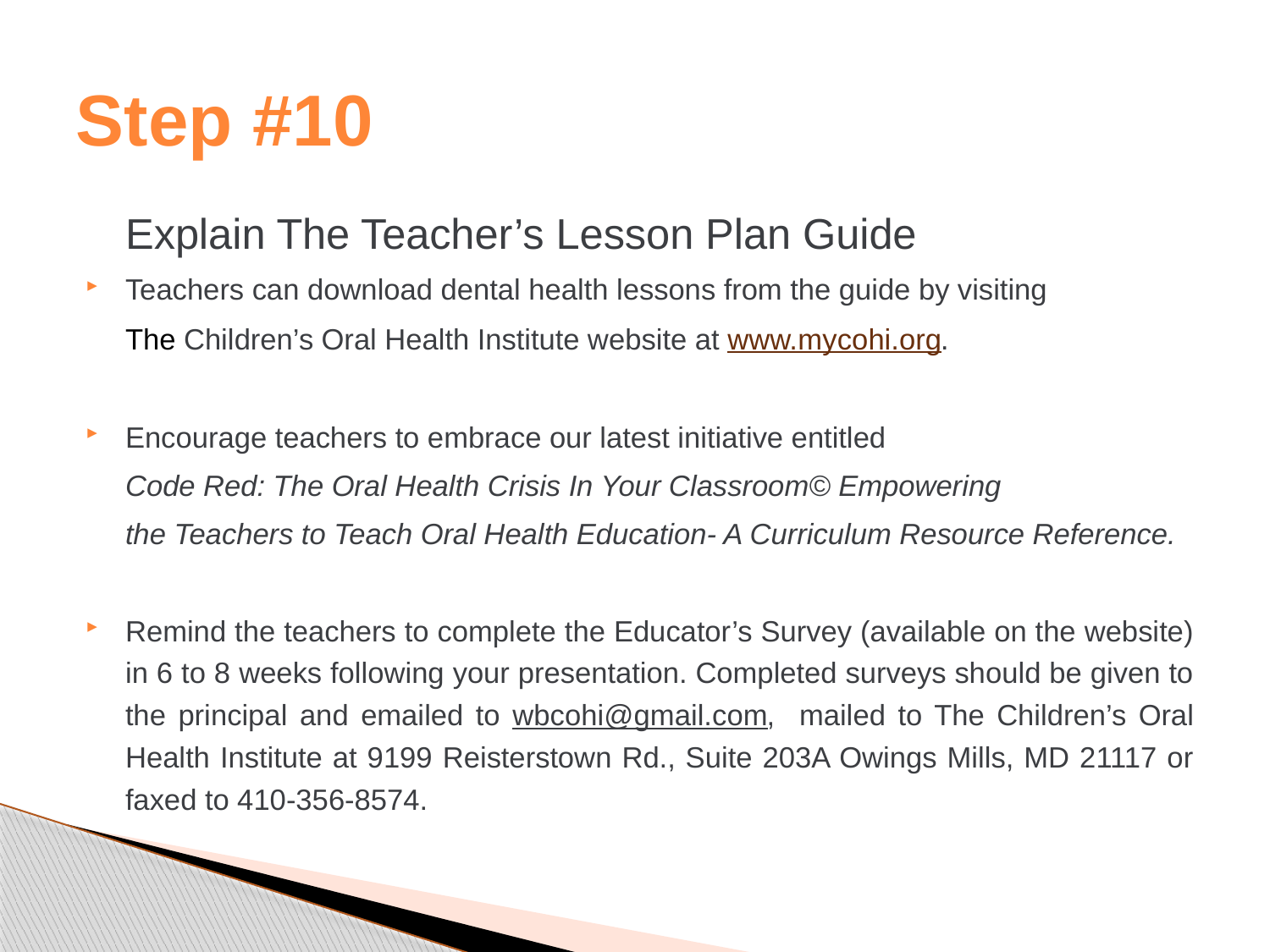

# Step #10
	Explain The Teacher’s Lesson Plan Guide
Teachers can download dental health lessons from the guide by visiting
	The Children’s Oral Health Institute website at www.mycohi.org.

Encourage teachers to embrace our latest initiative entitled
	Code Red: The Oral Health Crisis In Your Classroom© Empowering
	the Teachers to Teach Oral Health Education- A Curriculum Resource Reference.

Remind the teachers to complete the Educator’s Survey (available on the website) in 6 to 8 weeks following your presentation. Completed surveys should be given to the principal and emailed to wbcohi@gmail.com,  mailed to The Children’s Oral Health Institute at 9199 Reisterstown Rd., Suite 203A Owings Mills, MD 21117 or faxed to 410-356-8574.